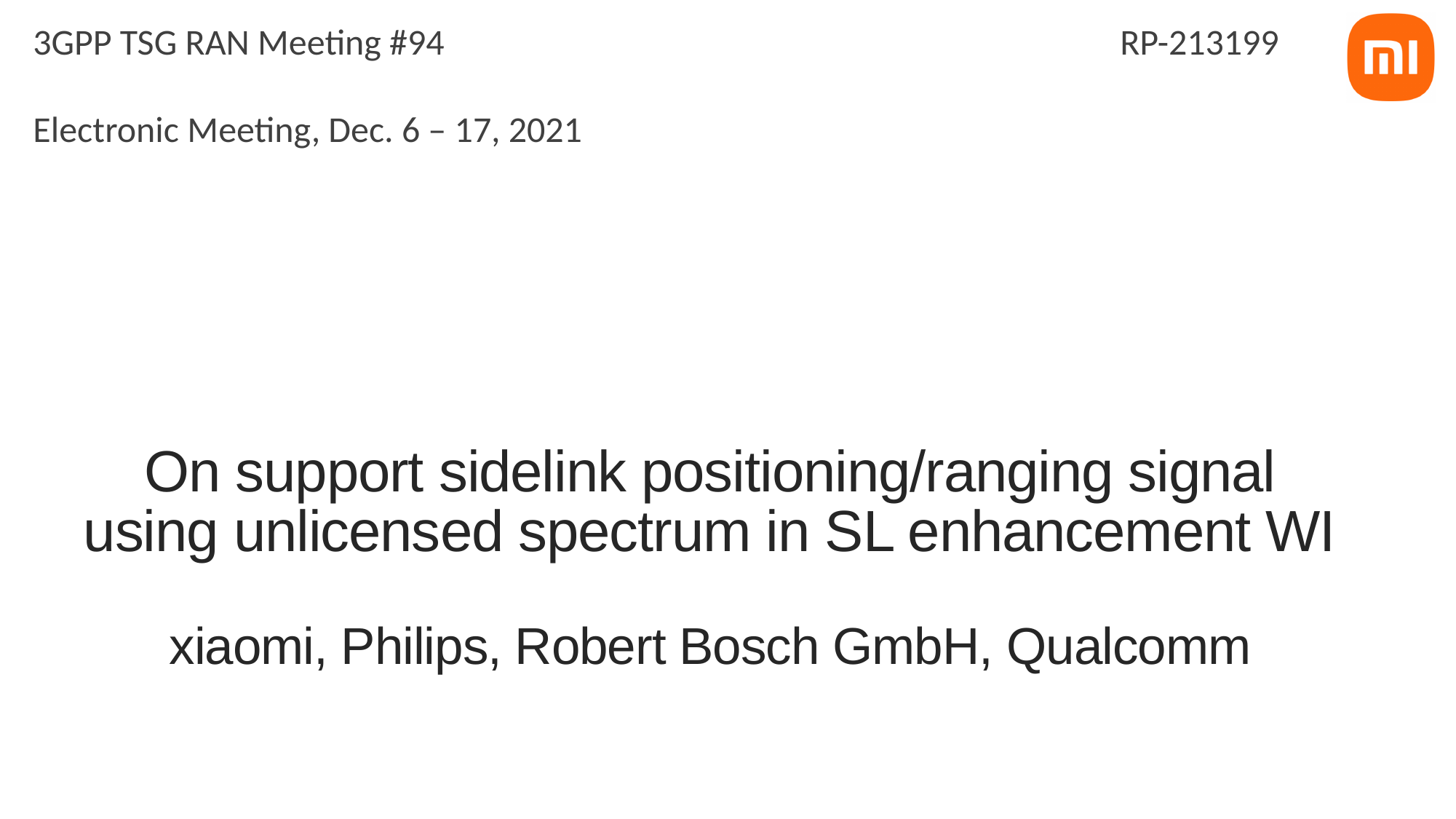

3GPP TSG RAN Meeting #94
Electronic Meeting, Dec. 6 – 17, 2021
RP-213199
# On support sidelink positioning/ranging signal using unlicensed spectrum in SL enhancement WI xiaomi, Philips, Robert Bosch GmbH, Qualcomm